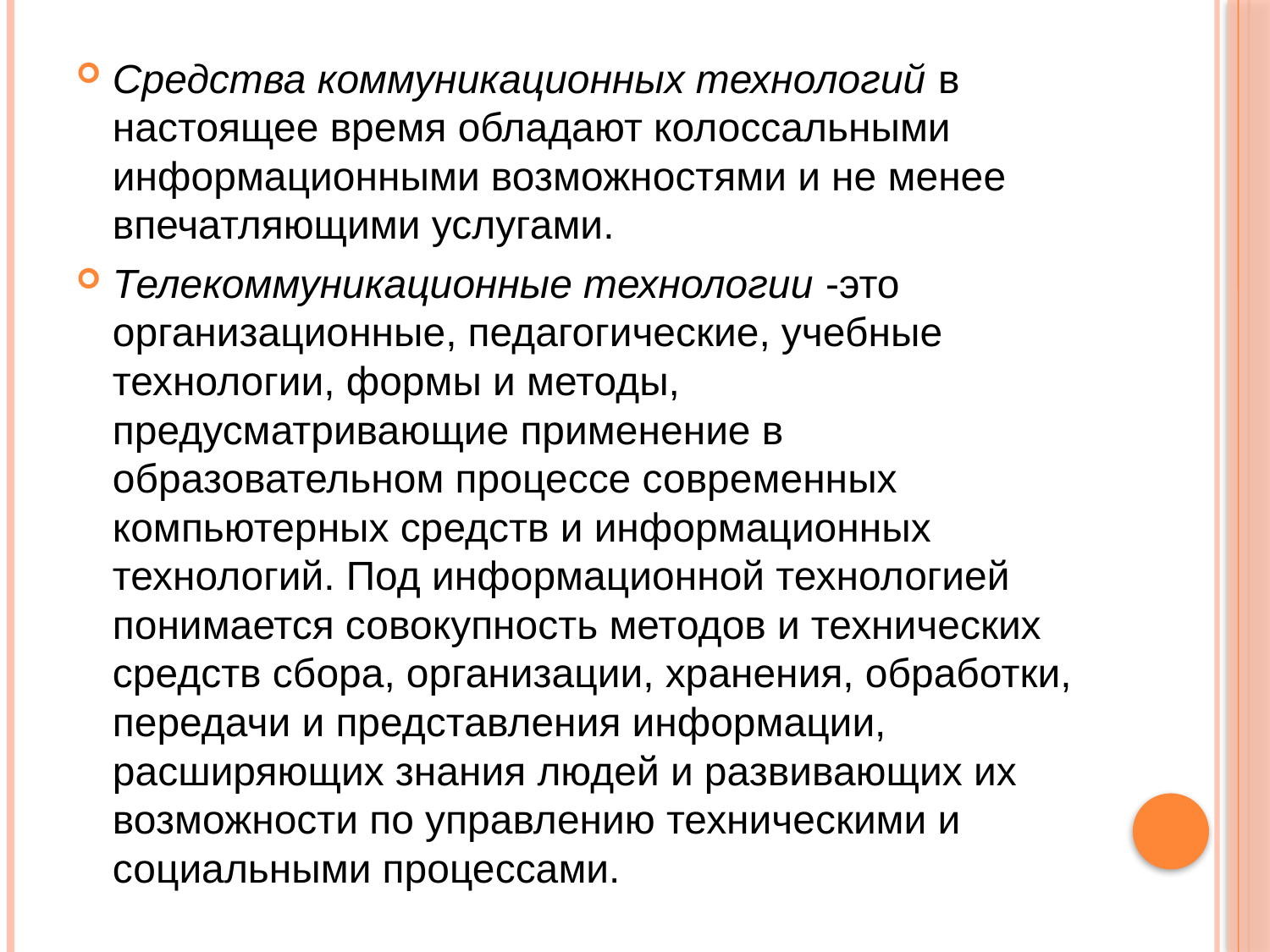

Средства коммуникационных технологий в настоящее время обладают колоссальными информационными возможностями и не менее впечатляющими услугами.
Телекоммуникационные технологии -это организационные, педагогические, учебные технологии, формы и методы, предусматривающие применение в образовательном процессе современных компьютерных средств и информационных технологий. Под информационной технологией понимается совокупность методов и технических средств сбора, организации, хранения, обработки, передачи и представления информации, расширяющих знания людей и развивающих их возможности по управлению техническими и социальными процессами.